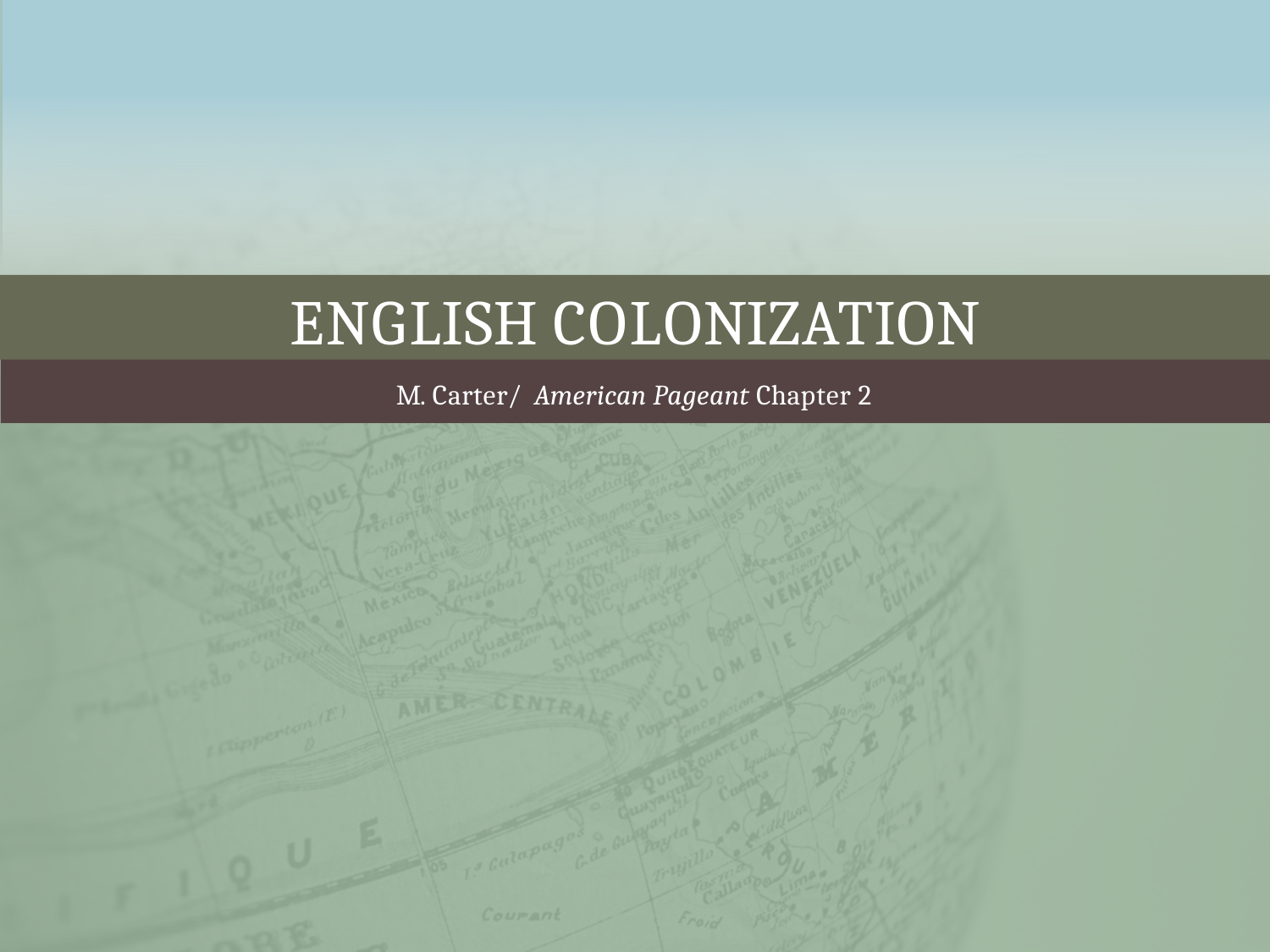

# English colonization
M. Carter/  American Pageant Chapter 2